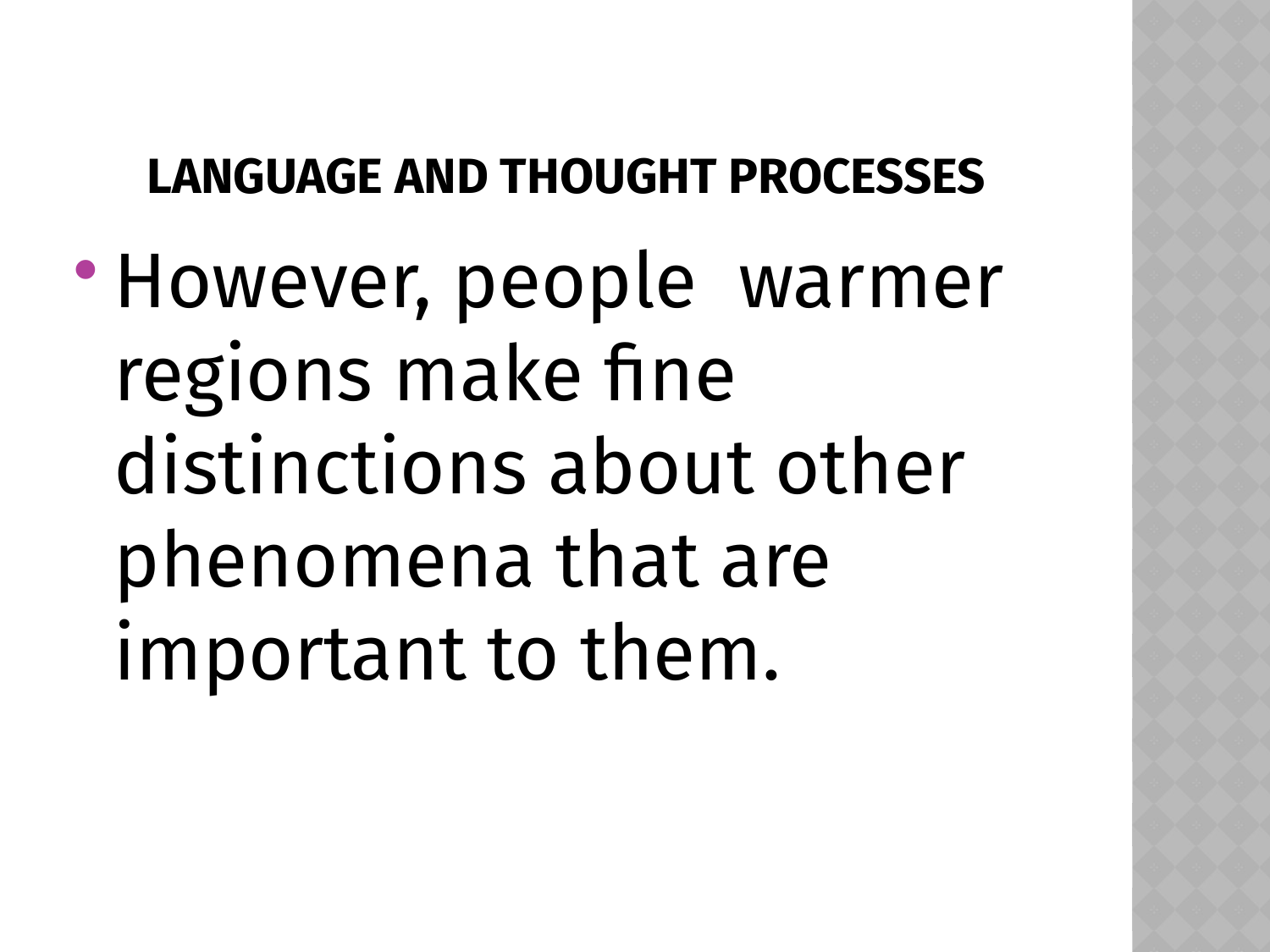

# Language and thought processes
However, people  warmer regions make fine distinctions about other phenomena that are important to them.